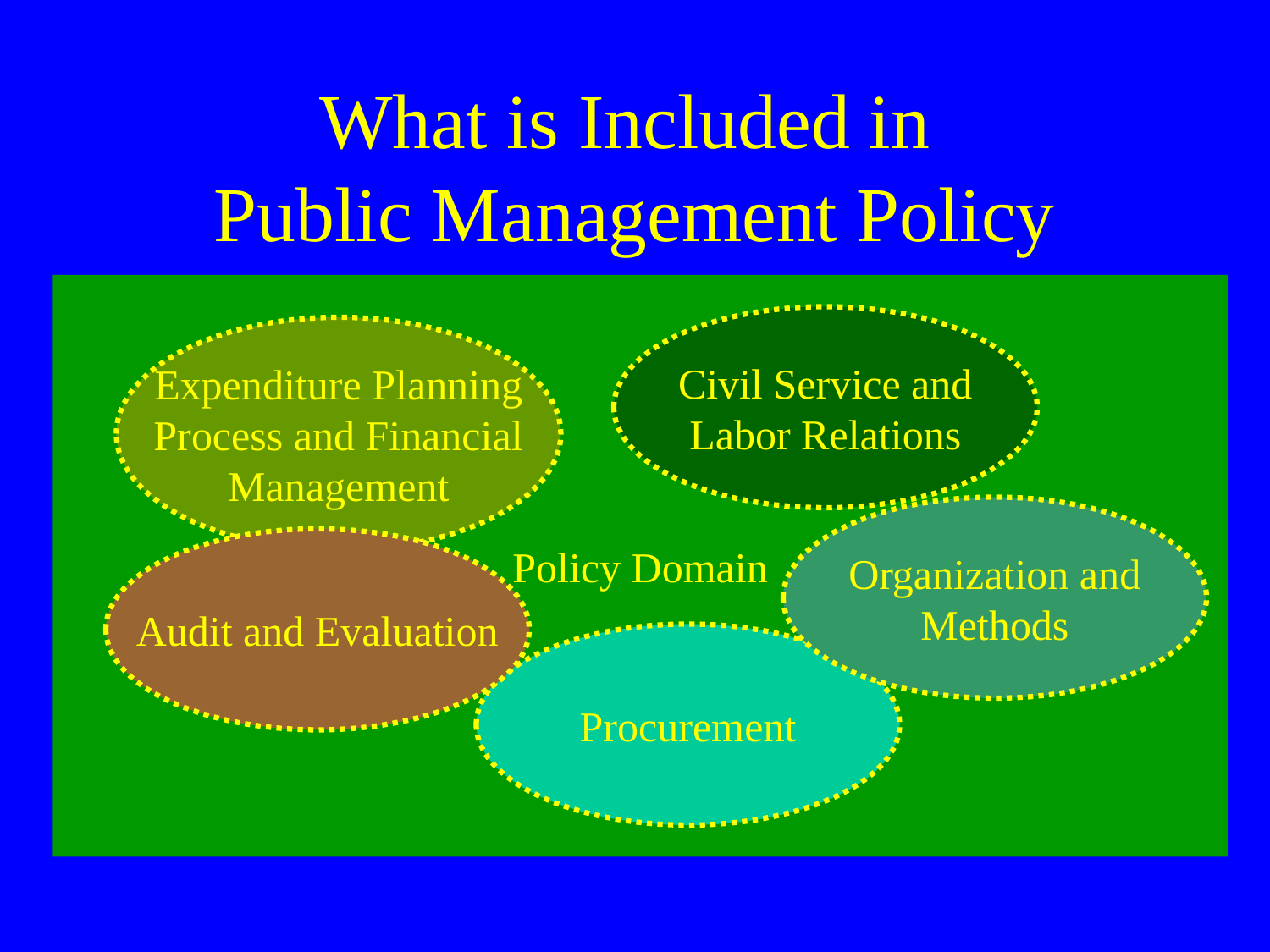

# What is Included in Public Management Policy
Policy Domain
Civil Service and
Labor Relations
Expenditure Planning
Process and Financial
Management
Organization and
Methods
Audit and Evaluation
Procurement